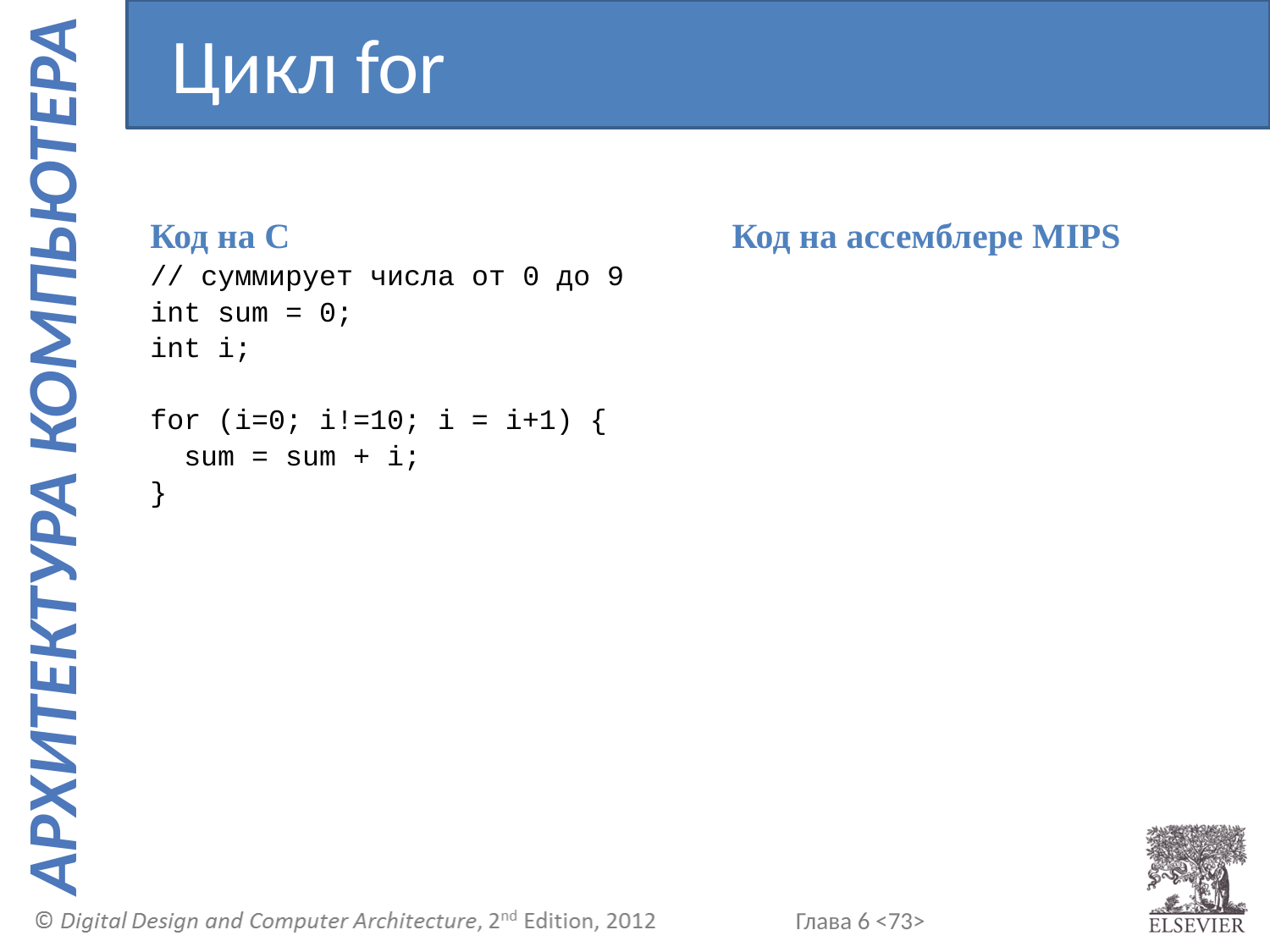

Цикл for
Код на C
// суммирует числа от 0 до 9
int sum = 0;
int i;

for (i=0; i!=10; i = i+1) {
  sum = sum + i;
}
Код на ассемблере MIPS